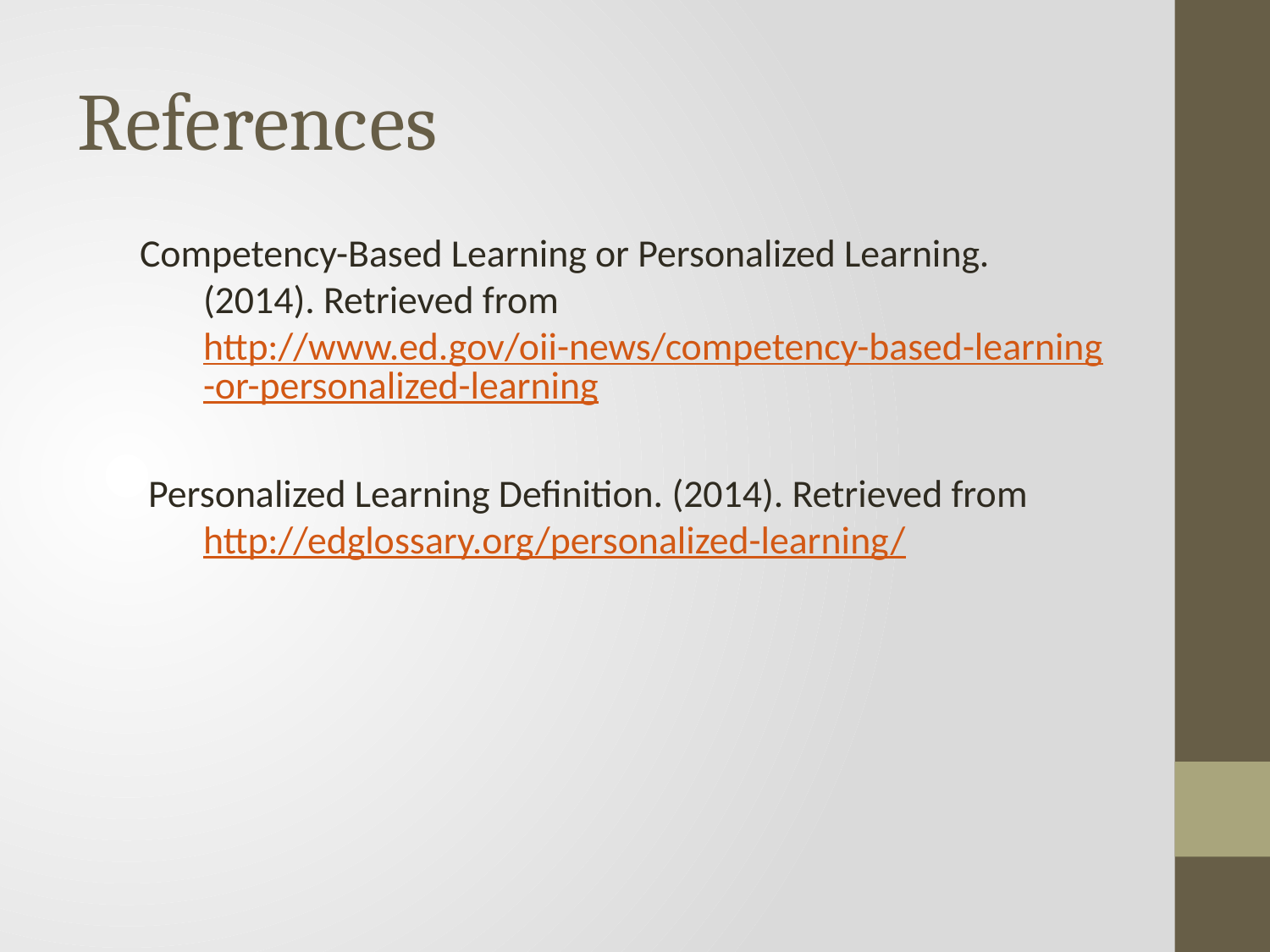

# References
Competency-Based Learning or Personalized Learning. (2014). Retrieved from http://www.ed.gov/oii-news/competency-based-learning-or-personalized-learning

 Personalized Learning Definition. (2014). Retrieved from http://edglossary.org/personalized-learning/